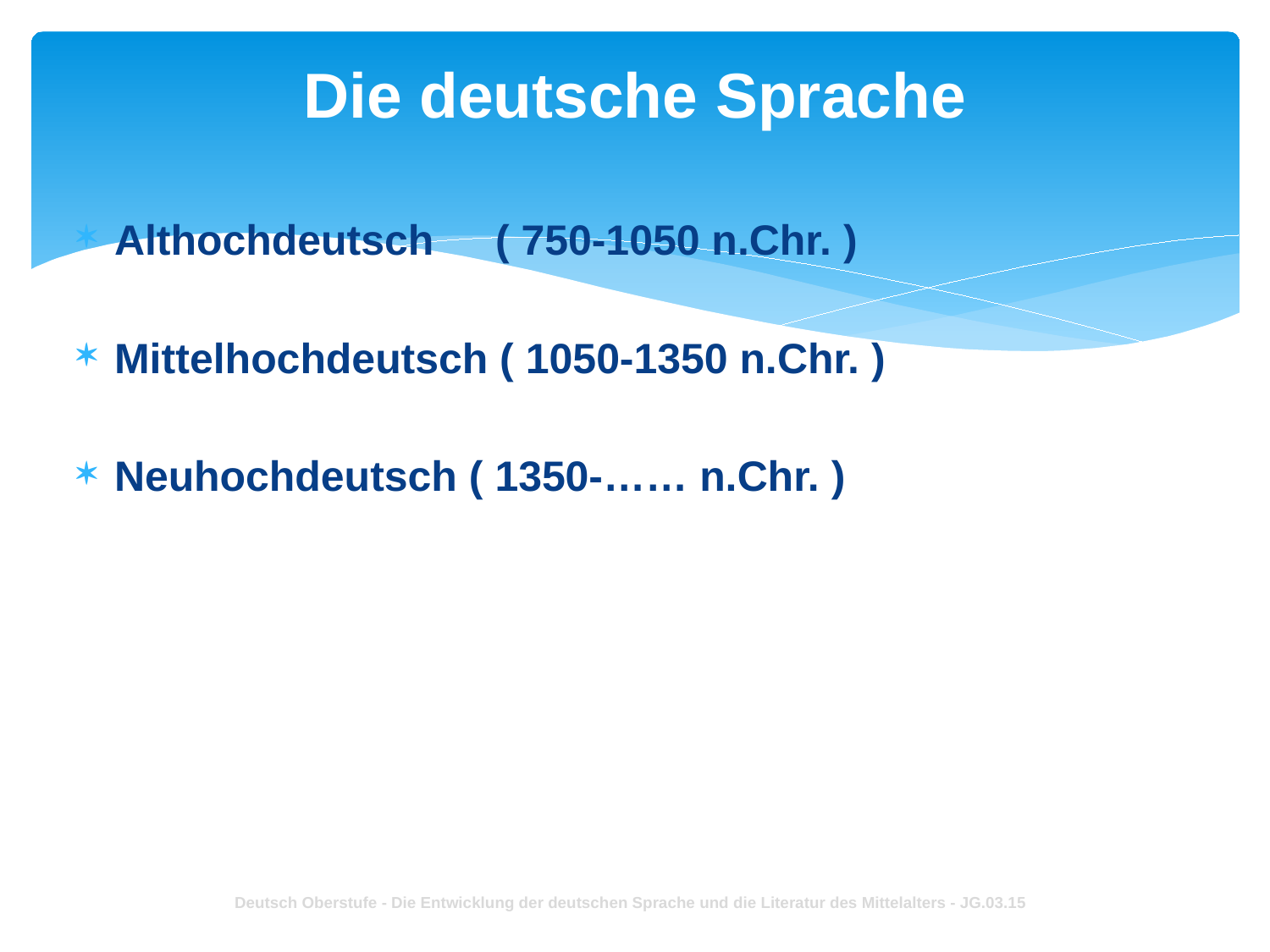

# Die deutsche Sprache
Althochdeutsch	( 750-1050 n.Chr. )

Mittelhochdeutsch ( 1050-1350 n.Chr. )

Neuhochdeutsch ( 1350-…… n.Chr. )
Deutsch Oberstufe - Die Entwicklung der deutschen Sprache und die Literatur des Mittelalters - JG.03.15